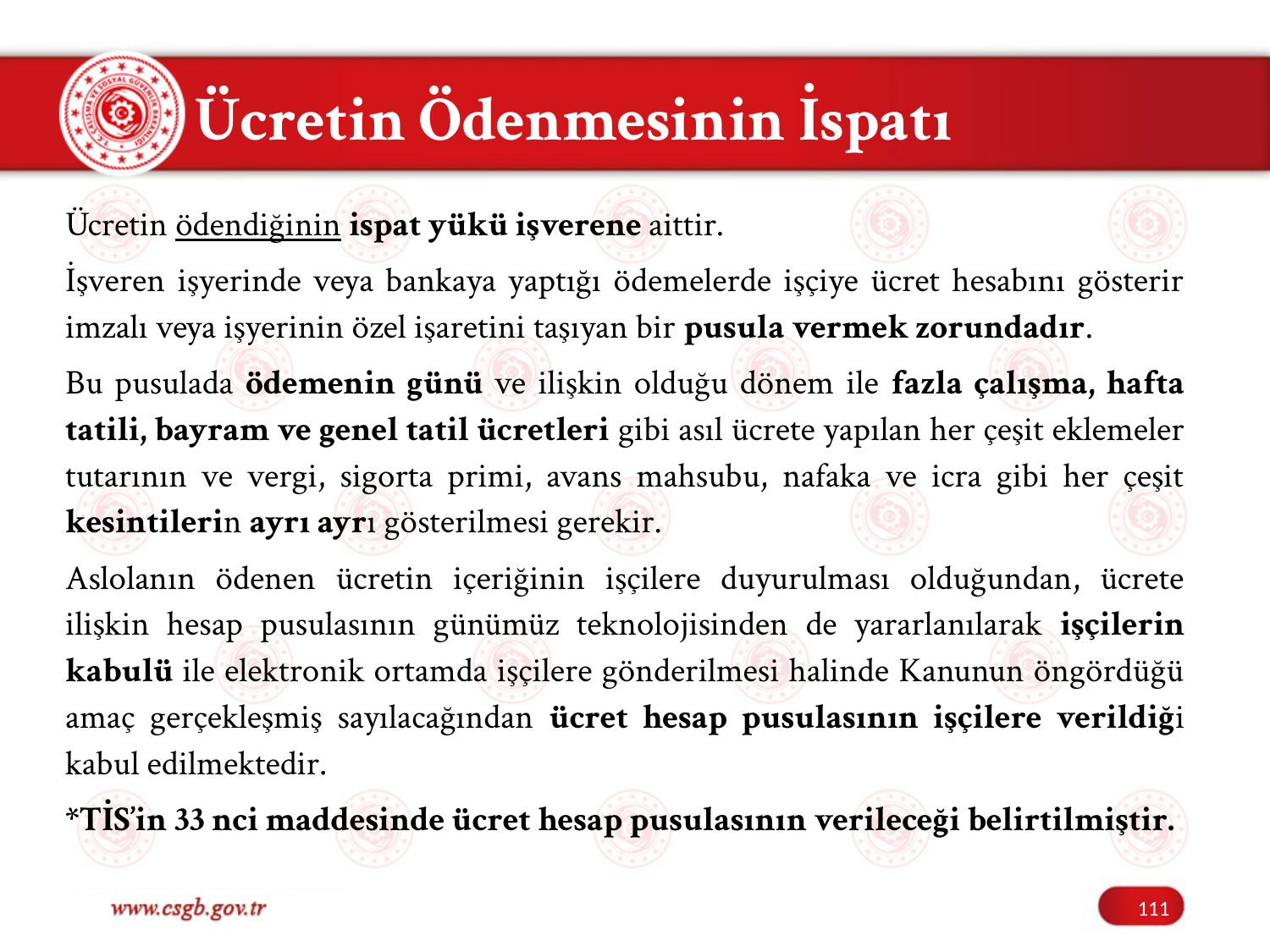

# Ücretin Ödenmesinin İspatı
Ücretin ödendiğinin ispat yükü işverene aittir.
İşveren işyerinde veya bankaya yaptığı ödemelerde işçiye ücret hesabını gösterir imzalı veya işyerinin özel işaretini taşıyan bir pusula vermek zorundadır.
Bu pusulada ödemenin günü ve ilişkin olduğu dönem ile fazla çalışma, hafta tatili, bayram ve genel tatil ücretleri gibi asıl ücrete yapılan her çeşit eklemeler tutarının ve vergi, sigorta primi, avans mahsubu, nafaka ve icra gibi her çeşit kesintilerin ayrı ayrı gösterilmesi gerekir.
Aslolanın ödenen ücretin içeriğinin işçilere duyurulması olduğundan, ücrete ilişkin hesap pusulasının günümüz teknolojisinden de yararlanılarak işçilerin kabulü ile elektronik ortamda işçilere gönderilmesi halinde Kanunun öngördüğü amaç gerçekleşmiş sayılacağından ücret hesap pusulasının işçilere verildiği kabul edilmektedir.
*TİS’in 33 nci maddesinde ücret hesap pusulasının verileceği belirtilmiştir.

111